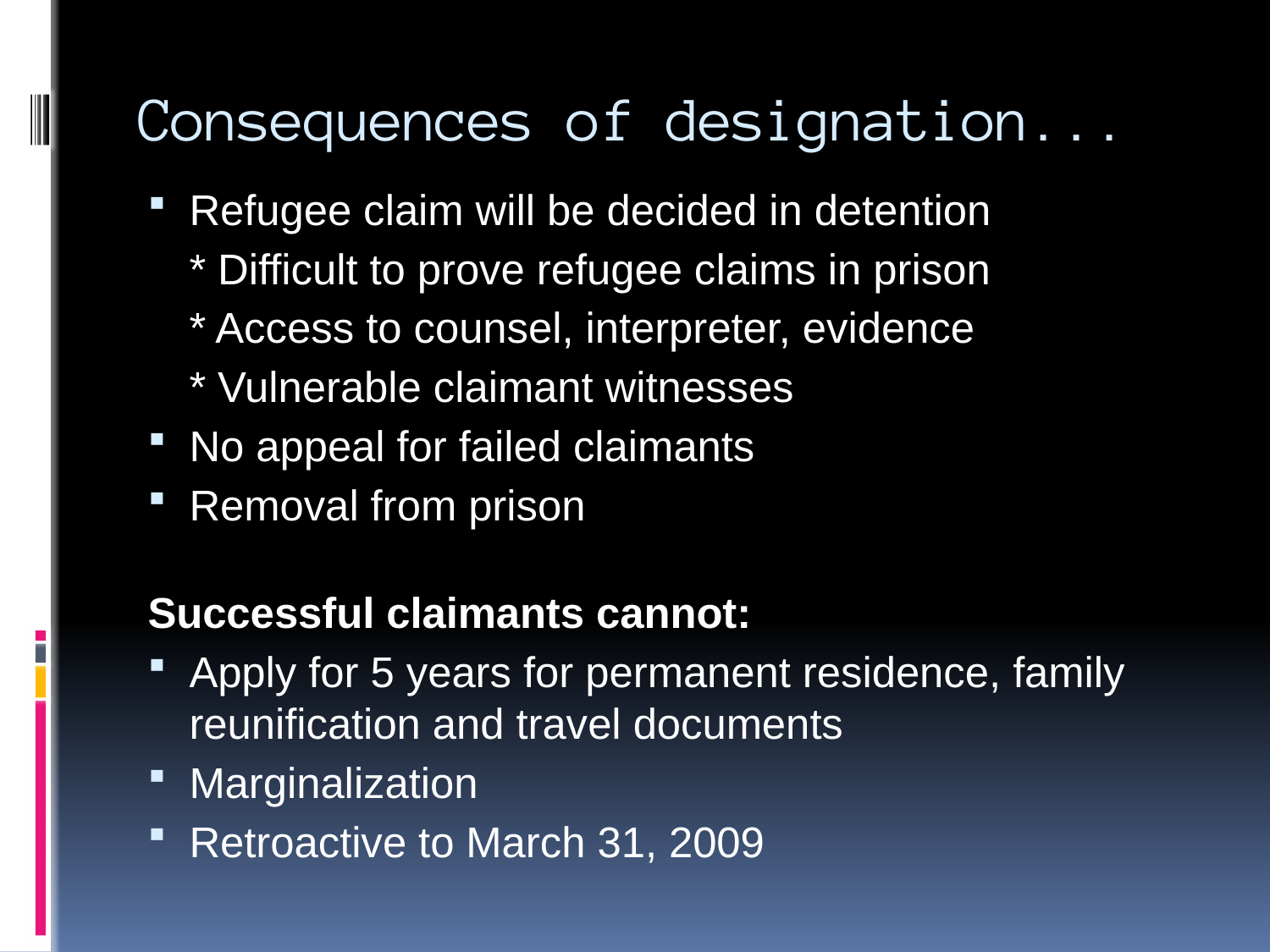

# Consequences of designation...
Refugee claim will be decided in detention
		* Difficult to prove refugee claims in prison
		* Access to counsel, interpreter, evidence
		* Vulnerable claimant witnesses
No appeal for failed claimants
Removal from prison

Successful claimants cannot:
Apply for 5 years for permanent residence, family reunification and travel documents
Marginalization
Retroactive to March 31, 2009